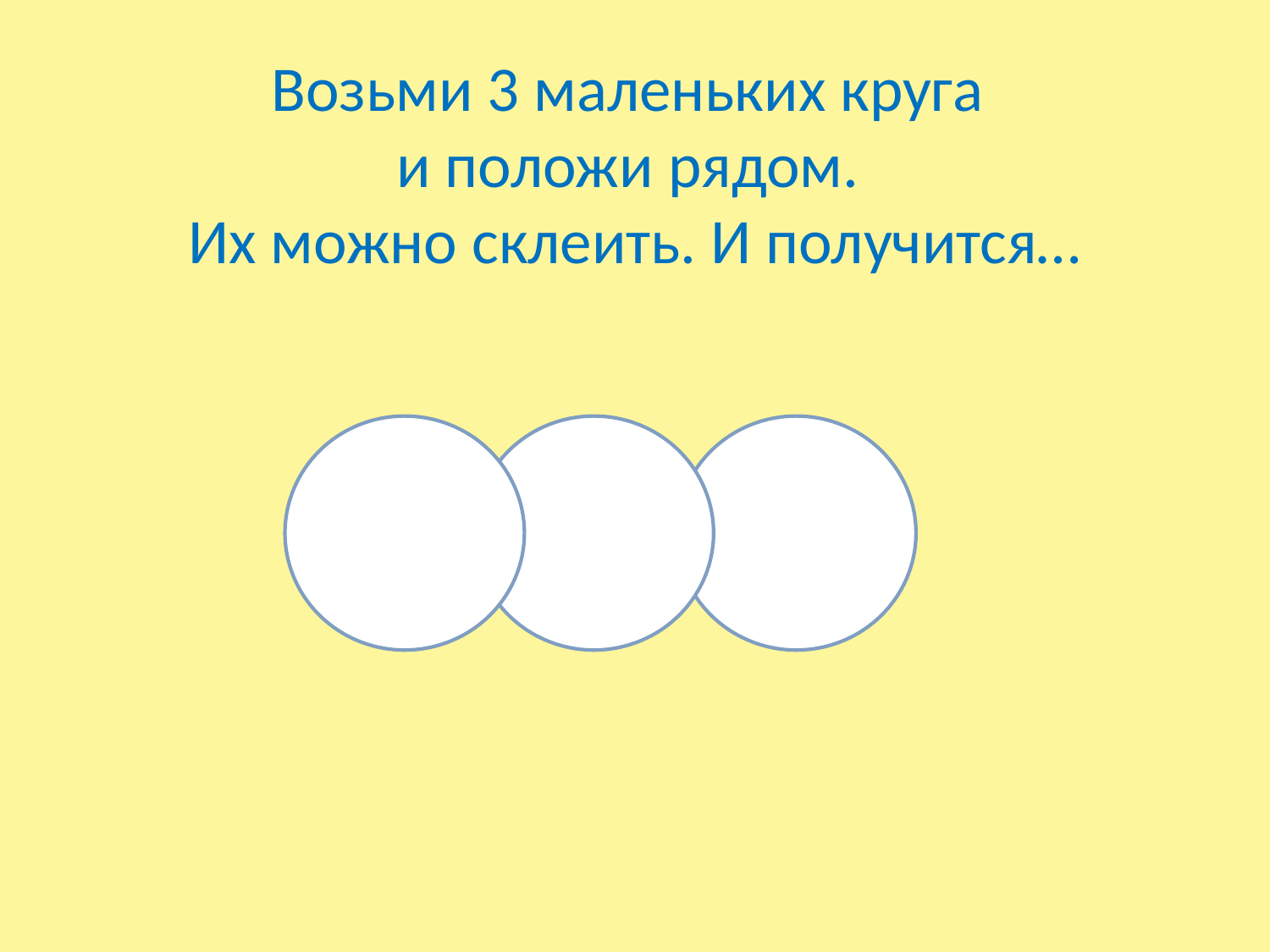

# Возьми 3 маленьких круга и положи рядом. Их можно склеить. И получится…